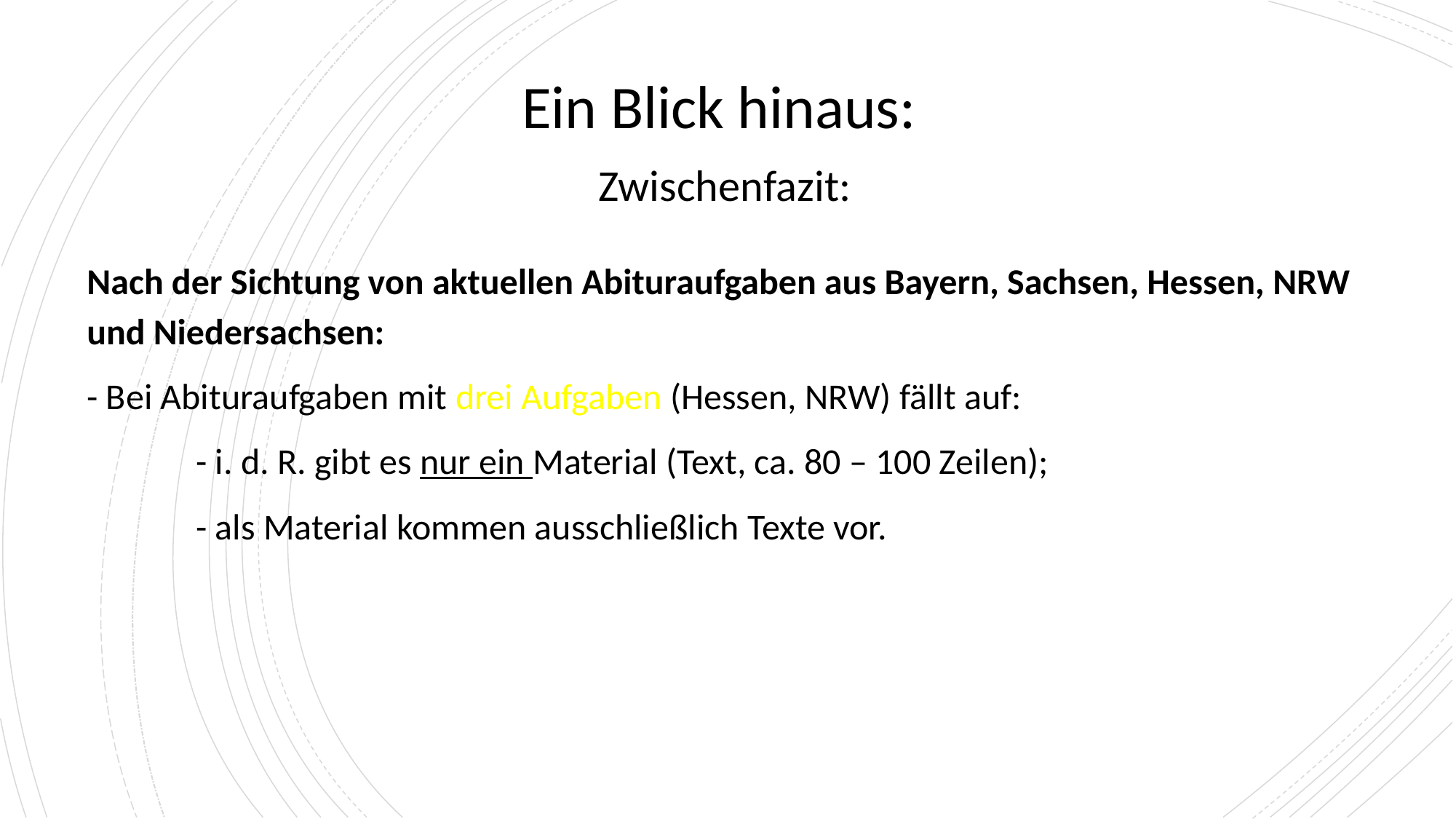

# Ein Blick hinaus:
Zwischenfazit:

Nach der Sichtung von aktuellen Abituraufgaben aus Bayern, Sachsen, Hessen, NRW und Niedersachsen:
- Bei Abituraufgaben mit drei Aufgaben (Hessen, NRW) fällt auf:
	- i. d. R. gibt es nur ein Material (Text, ca. 80 – 100 Zeilen);
	- als Material kommen ausschließlich Texte vor.